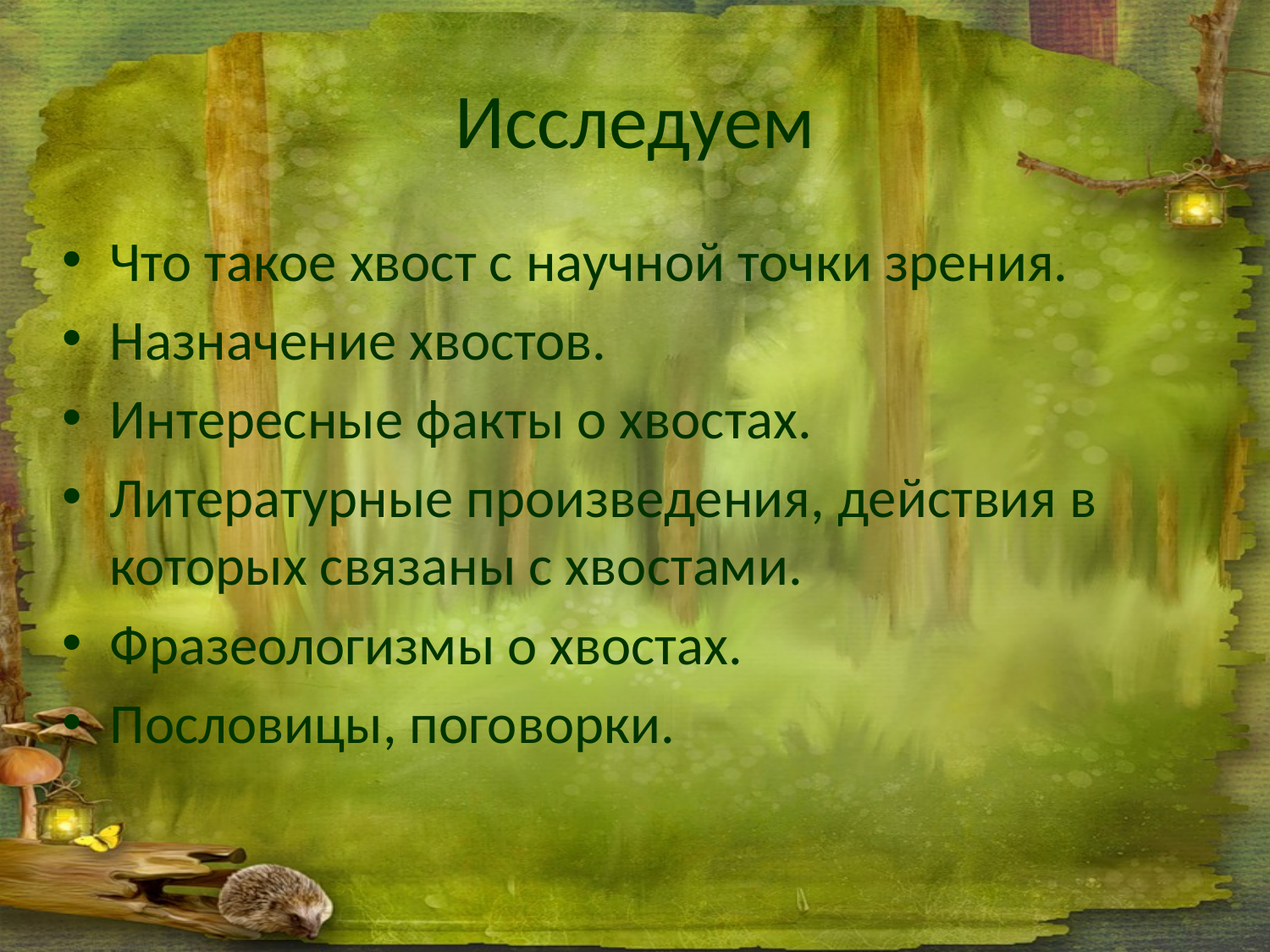

# Исследуем
Что такое хвост с научной точки зрения.
Назначение хвостов.
Интересные факты о хвостах.
Литературные произведения, действия в которых связаны с хвостами.
Фразеологизмы о хвостах.
Пословицы, поговорки.